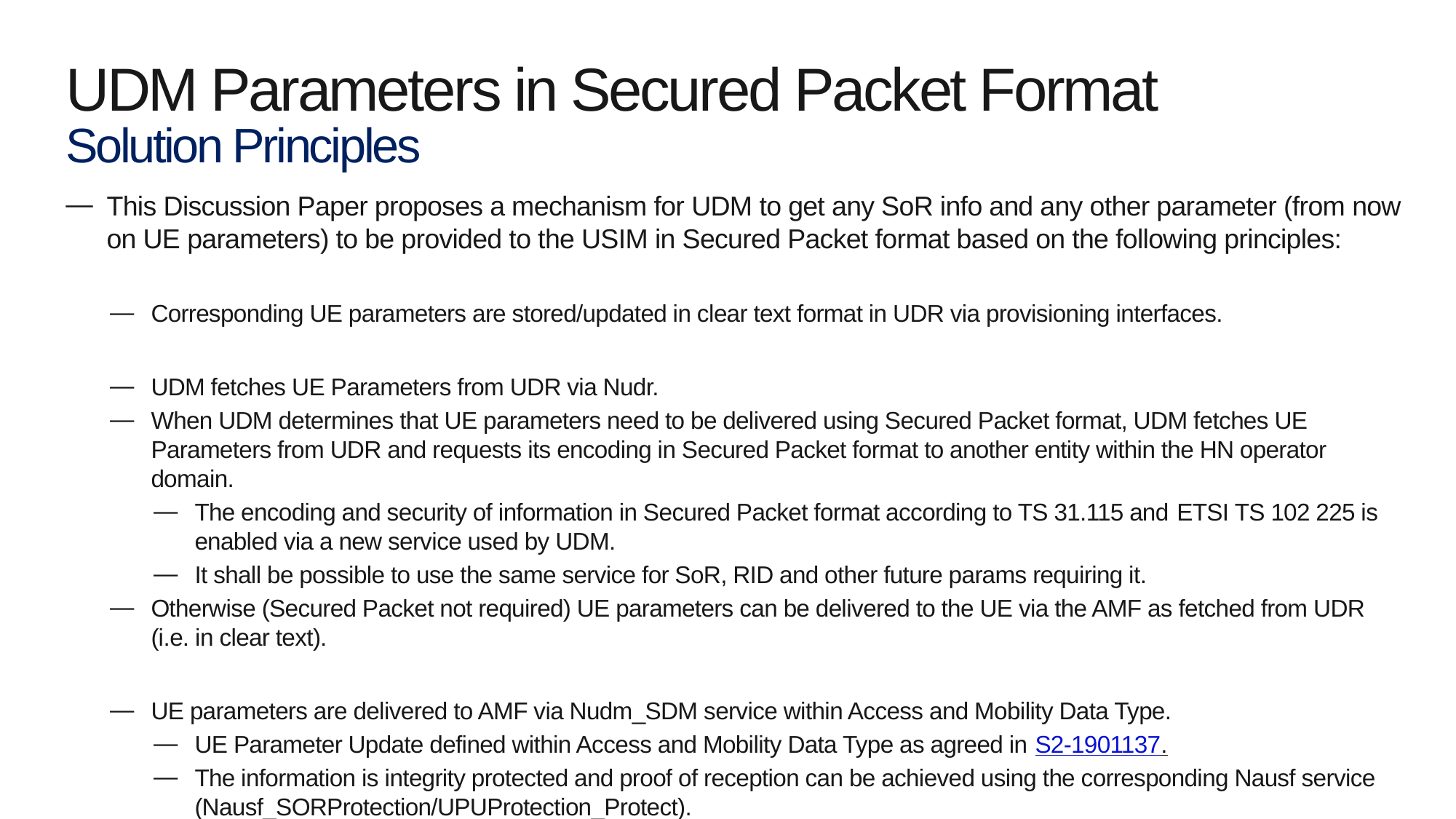

# UDM Parameters in Secured Packet Format Solution Principles
This Discussion Paper proposes a mechanism for UDM to get any SoR info and any other parameter (from now on UE parameters) to be provided to the USIM in Secured Packet format based on the following principles:

Corresponding UE parameters are stored/updated in clear text format in UDR via provisioning interfaces.

UDM fetches UE Parameters from UDR via Nudr.
When UDM determines that UE parameters need to be delivered using Secured Packet format, UDM fetches UE Parameters from UDR and requests its encoding in Secured Packet format to another entity within the HN operator domain.
The encoding and security of information in Secured Packet format according to TS 31.115 and ETSI TS 102 225 is enabled via a new service used by UDM.
It shall be possible to use the same service for SoR, RID and other future params requiring it.
Otherwise (Secured Packet not required) UE parameters can be delivered to the UE via the AMF as fetched from UDR (i.e. in clear text).

UE parameters are delivered to AMF via Nudm_SDM service within Access and Mobility Data Type.
UE Parameter Update defined within Access and Mobility Data Type as agreed in S2-1901137.
The information is integrity protected and proof of reception can be achieved using the corresponding Nausf service (Nausf_SORProtection/UPUProtection_Protect).